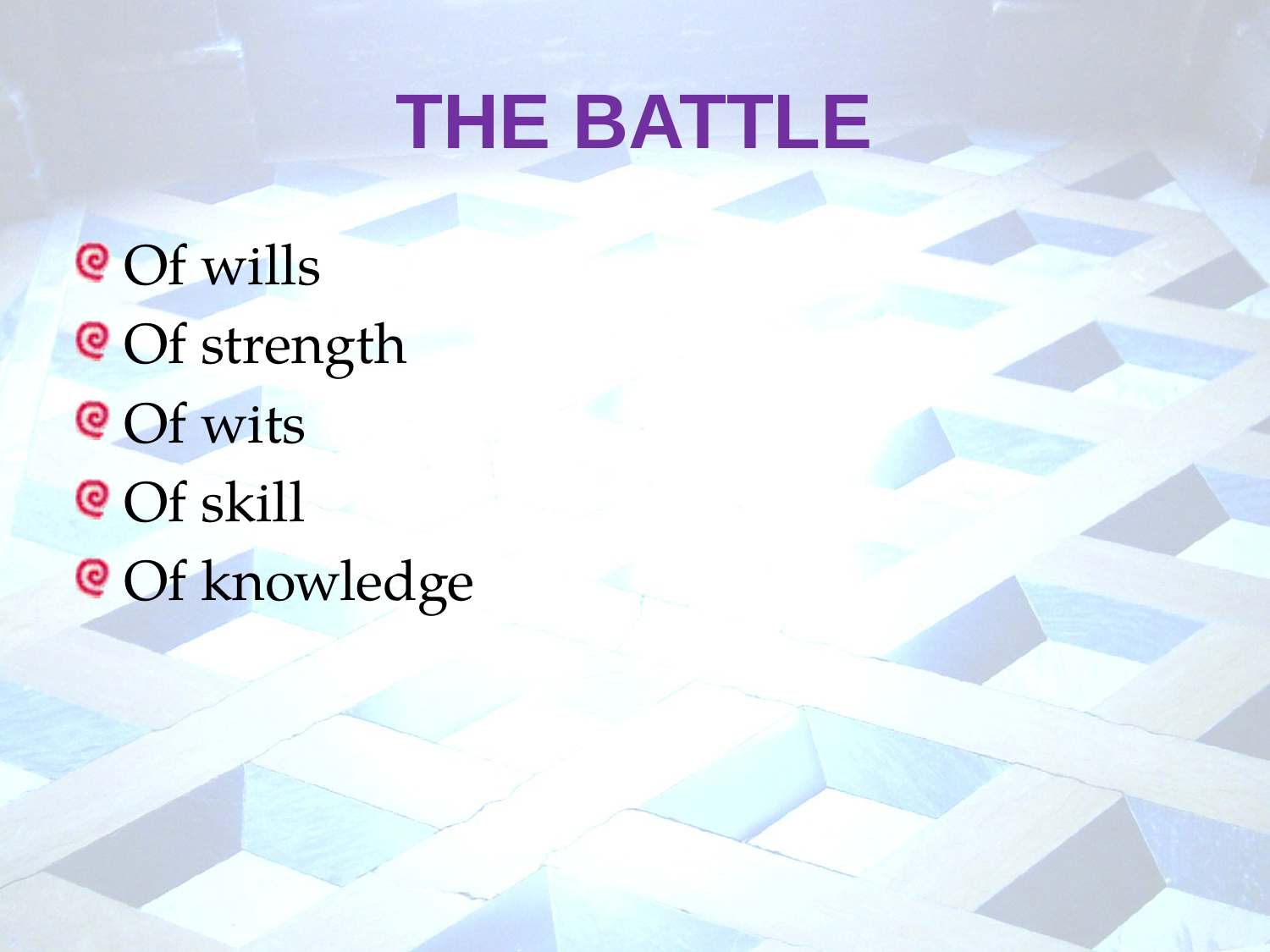

# The Battle
Of wills
Of strength
Of wits
Of skill
Of knowledge